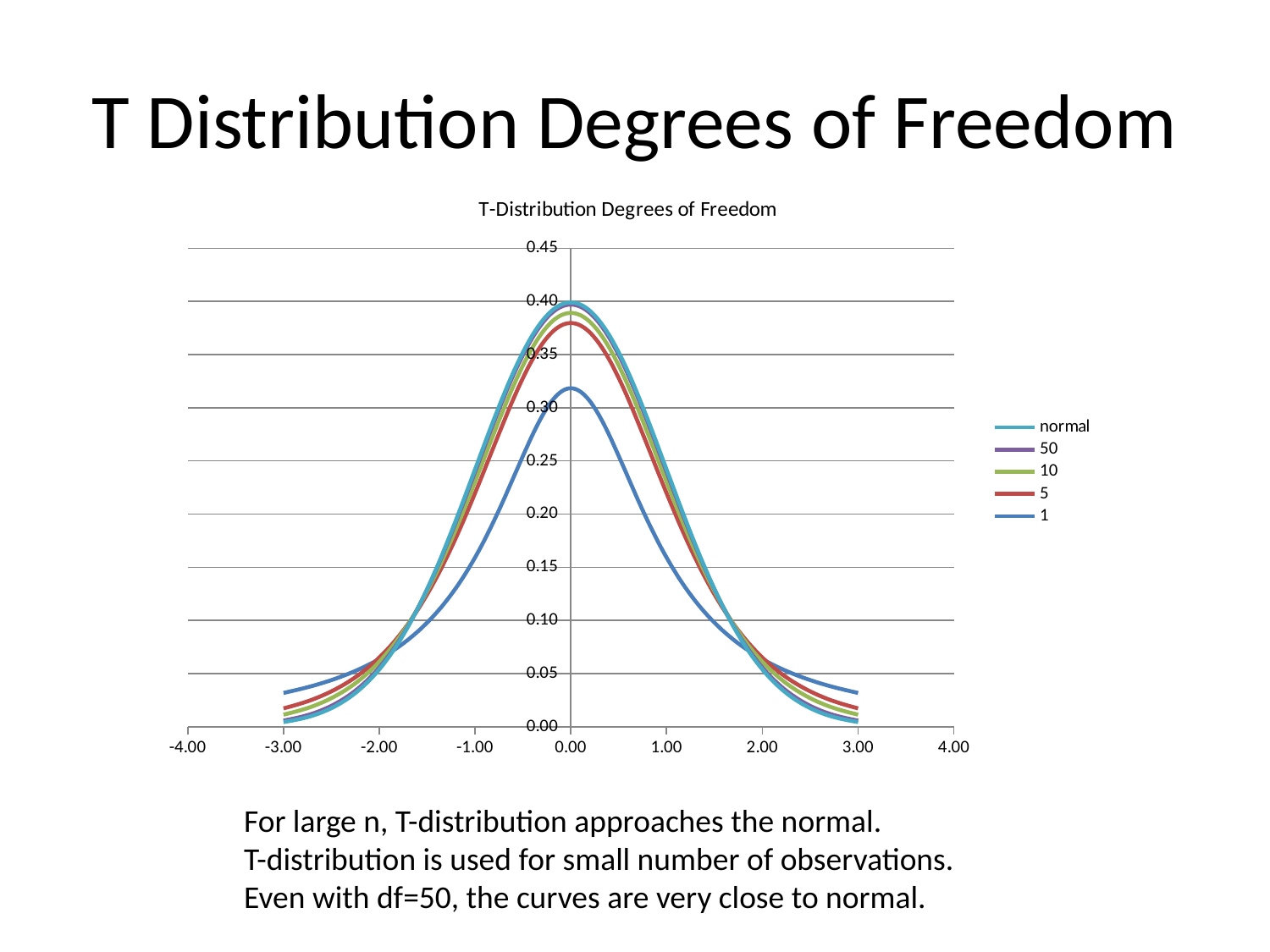

# T Distribution Degrees of Freedom

### Chart: T-Distribution Degrees of Freedom

| Category | normal | 50 | 10 | 5 | 1 |
|---|---|---|---|---|---|
For large n, T-distribution approaches the normal.
T-distribution is used for small number of observations.
Even with df=50, the curves are very close to normal.